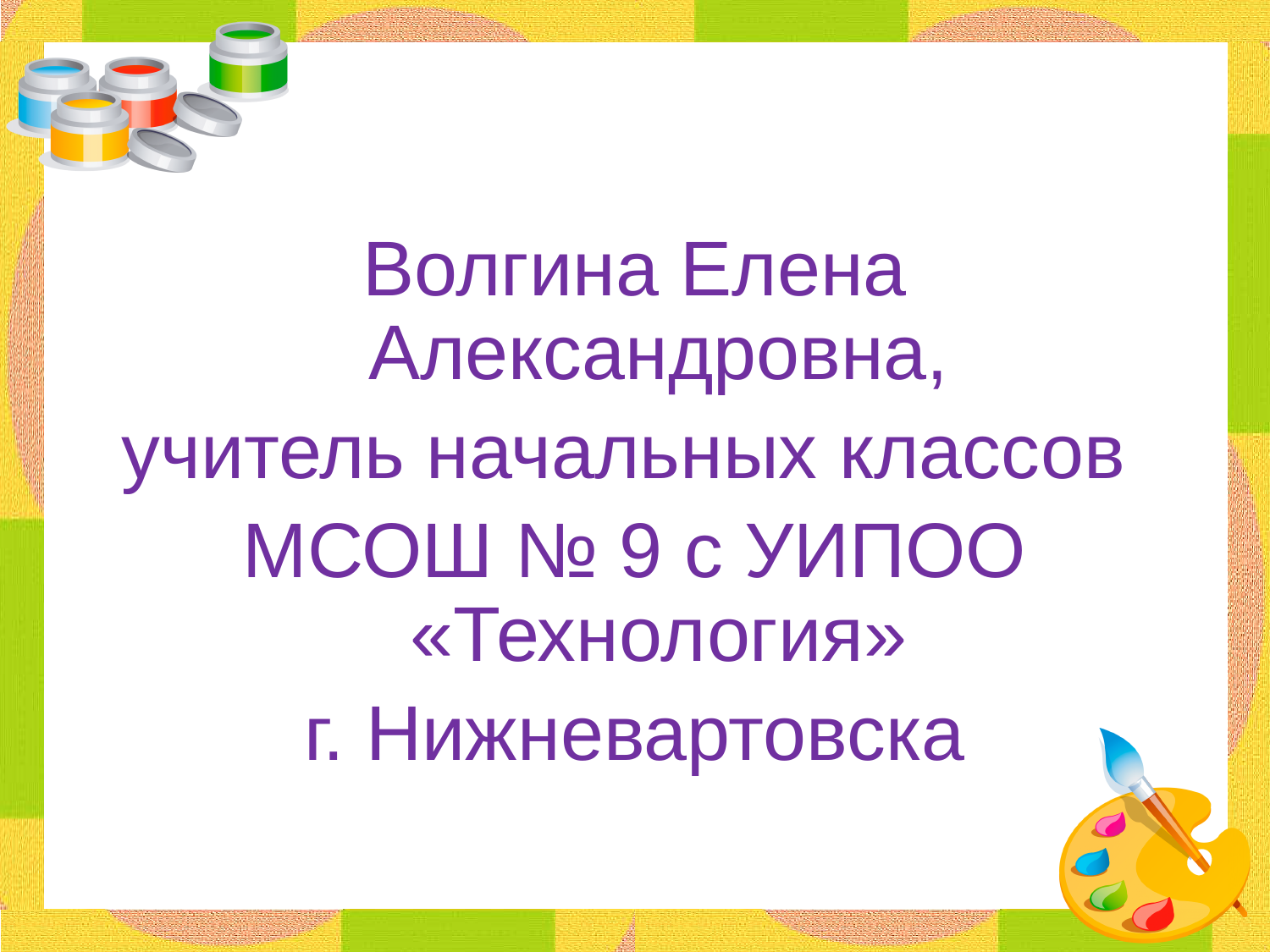

Волгина Елена Александровна,
учитель начальных классов
МСОШ № 9 с УИПОО «Технология»
г. Нижневартовска